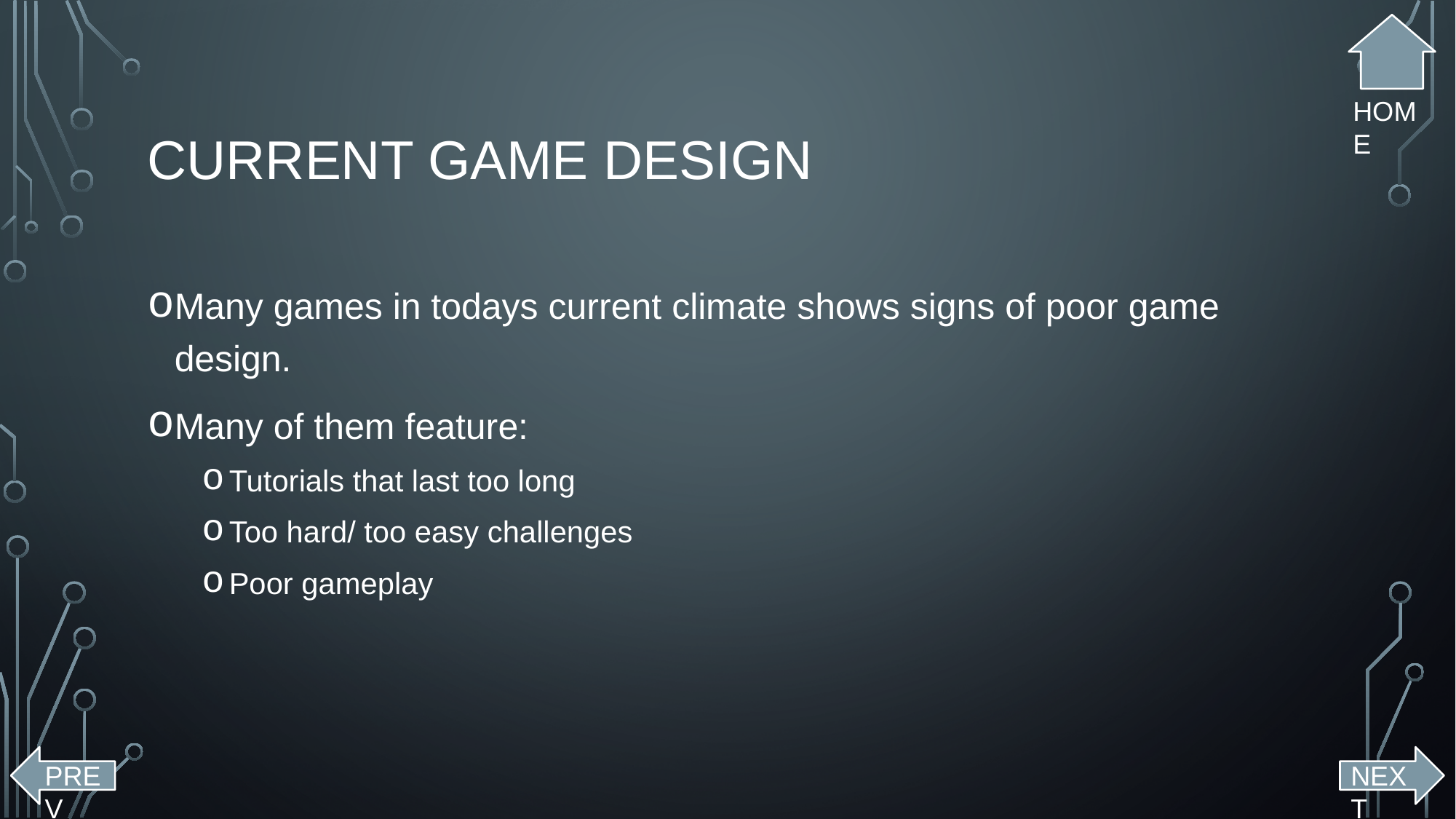

# Current Game Design
HOME
Many games in todays current climate shows signs of poor game design.
Many of them feature:
Tutorials that last too long
Too hard/ too easy challenges
Poor gameplay

PREV
NEXT